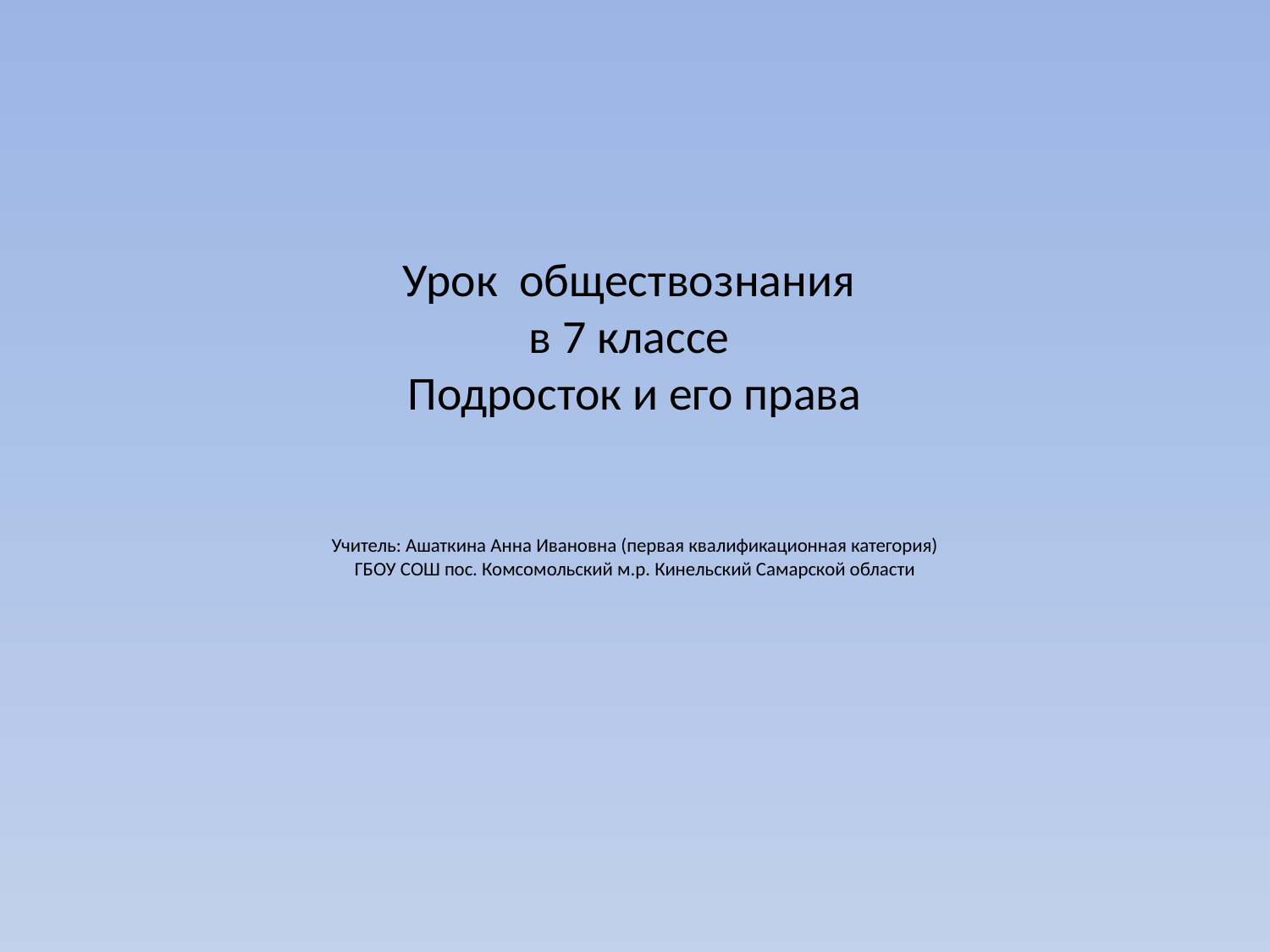

# Урок  обществознания в 7 классе Подросток и его права Учитель: Ашаткина Анна Ивановна (первая квалификационная категория) ГБОУ СОШ пос. Комсомольский м.р. Кинельский Самарской области